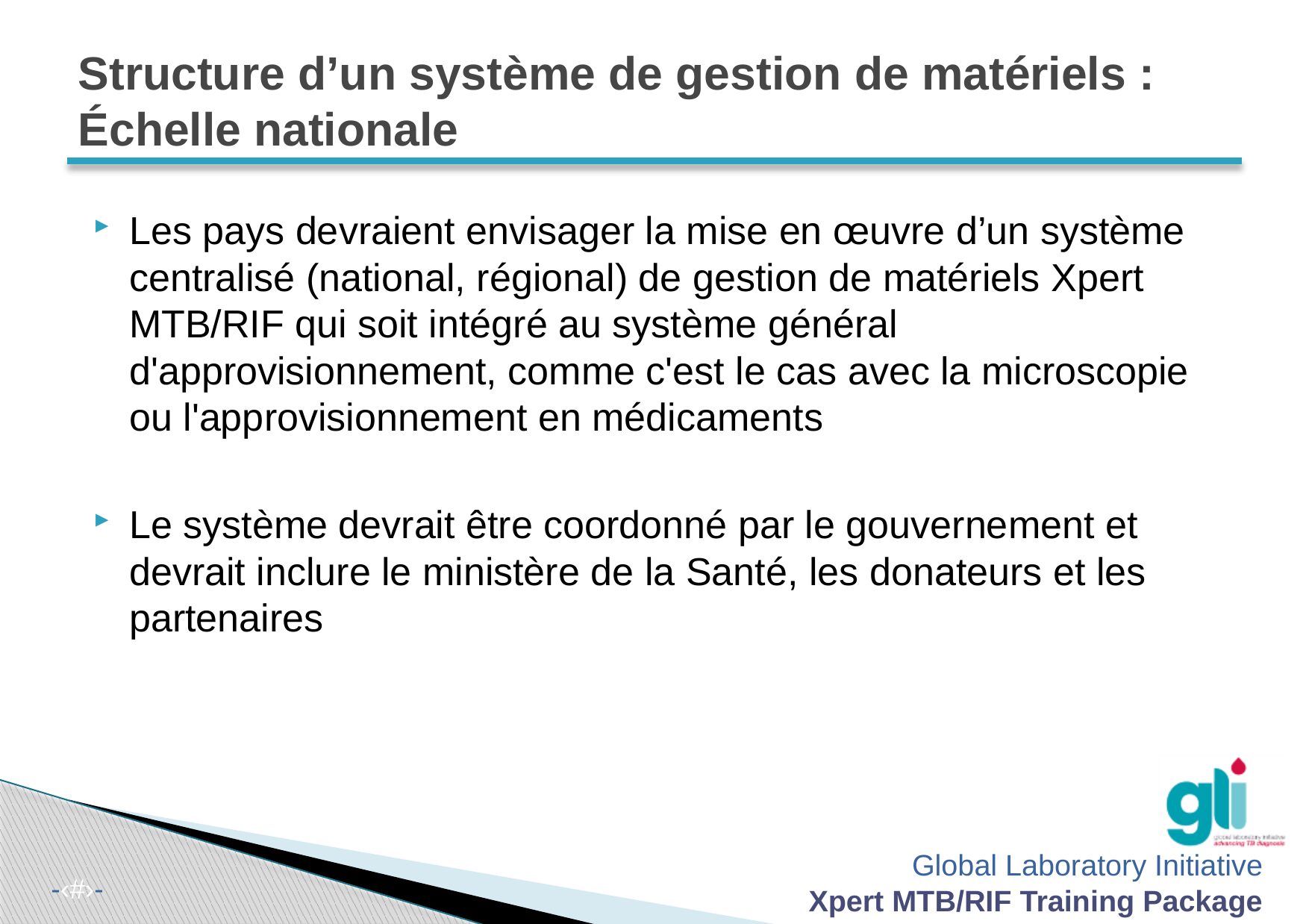

# Structure d’un système de gestion de matériels :  Échelle nationale
Les pays devraient envisager la mise en œuvre d’un système centralisé (national, régional) de gestion de matériels Xpert MTB/RIF qui soit intégré au système général d'approvisionnement, comme c'est le cas avec la microscopie ou l'approvisionnement en médicaments

Le système devrait être coordonné par le gouvernement et devrait inclure le ministère de la Santé, les donateurs et les partenaires